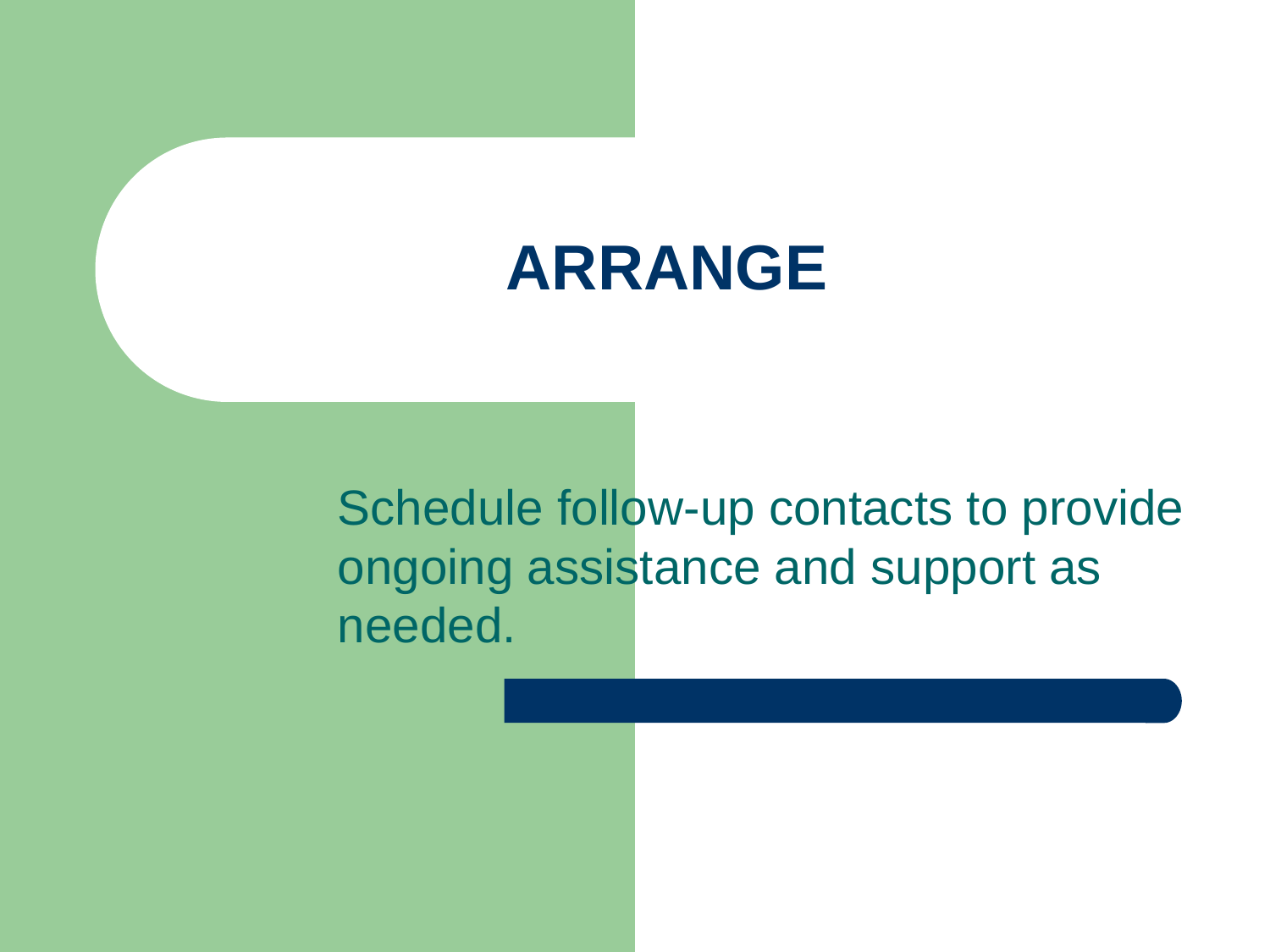

# ARRANGE
Schedule follow-up contacts to provide ongoing assistance and support as needed.